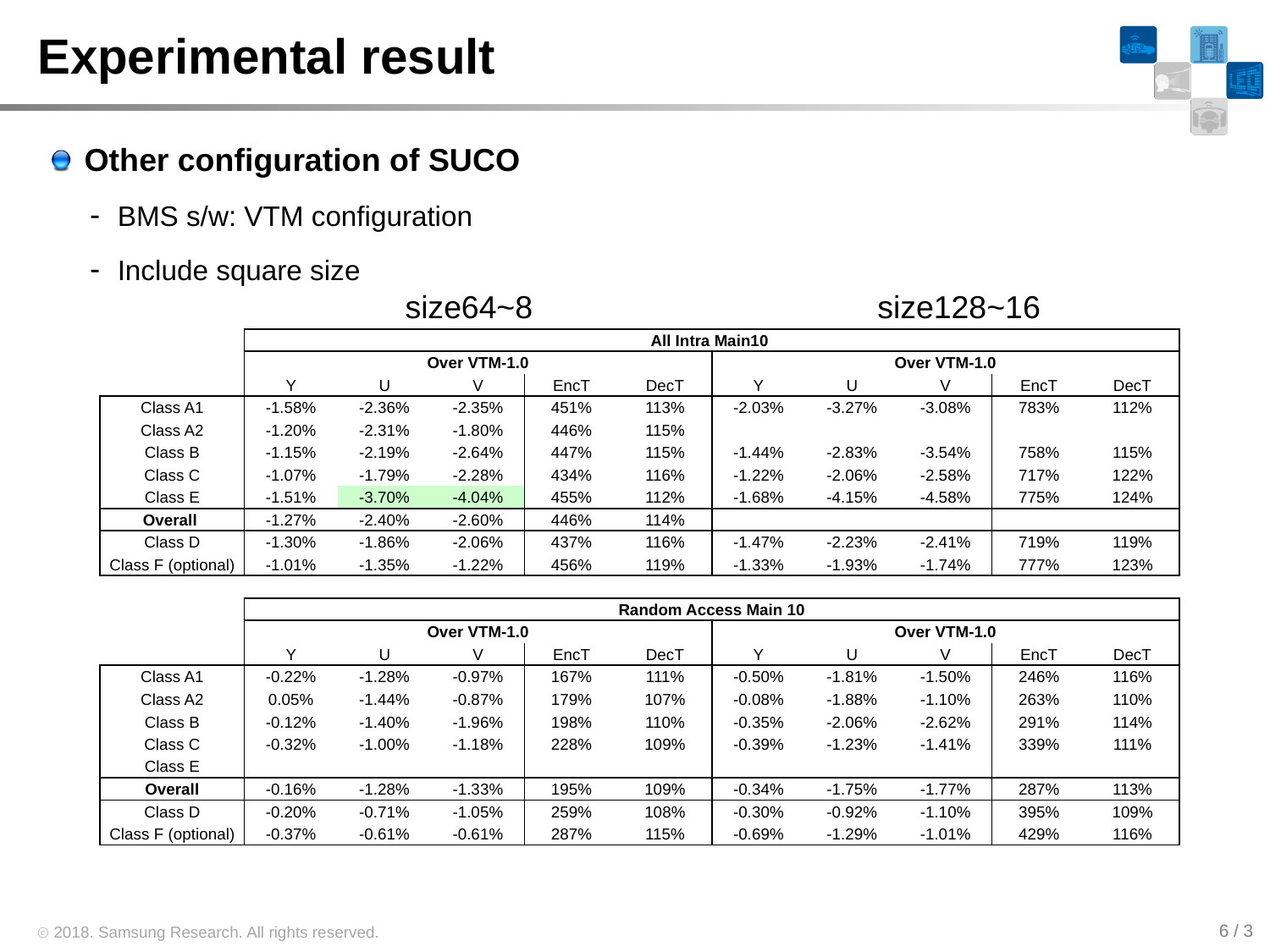

# Experimental result
Other configuration of SUCO
BMS s/w: VTM configuration
Include square size
size128~16

size64~8
|  | All Intra Main10 |  |  |  |  |  |  |  |  |  |
| --- | --- | --- | --- | --- | --- | --- | --- | --- | --- | --- |
|  | Over VTM-1.0 |  |  |  |  | Over VTM-1.0 |  |  |  |  |
|  | Y | U | V | EncT | DecT | Y | U | V | EncT | DecT |
| Class A1 | -1.58% | -2.36% | -2.35% | 451% | 113% | -2.03% | -3.27% | -3.08% | 783% | 112% |
| Class A2 | -1.20% | -2.31% | -1.80% | 446% | 115% |  |  |  |  |  |
| Class B | -1.15% | -2.19% | -2.64% | 447% | 115% | -1.44% | -2.83% | -3.54% | 758% | 115% |
| Class C | -1.07% | -1.79% | -2.28% | 434% | 116% | -1.22% | -2.06% | -2.58% | 717% | 122% |
| Class E | -1.51% | -3.70% | -4.04% | 455% | 112% | -1.68% | -4.15% | -4.58% | 775% | 124% |
| Overall | -1.27% | -2.40% | -2.60% | 446% | 114% |  |  |  |  |  |
| Class D | -1.30% | -1.86% | -2.06% | 437% | 116% | -1.47% | -2.23% | -2.41% | 719% | 119% |
| Class F (optional) | -1.01% | -1.35% | -1.22% | 456% | 119% | -1.33% | -1.93% | -1.74% | 777% | 123% |
|  |  |  |  |  |  |  |  |  |  |  |
|  | Random Access Main 10 |  |  |  |  |  |  |  |  |  |
|  | Over VTM-1.0 |  |  |  |  | Over VTM-1.0 |  |  |  |  |
|  | Y | U | V | EncT | DecT | Y | U | V | EncT | DecT |
| Class A1 | -0.22% | -1.28% | -0.97% | 167% | 111% | -0.50% | -1.81% | -1.50% | 246% | 116% |
| Class A2 | 0.05% | -1.44% | -0.87% | 179% | 107% | -0.08% | -1.88% | -1.10% | 263% | 110% |
| Class B | -0.12% | -1.40% | -1.96% | 198% | 110% | -0.35% | -2.06% | -2.62% | 291% | 114% |
| Class C | -0.32% | -1.00% | -1.18% | 228% | 109% | -0.39% | -1.23% | -1.41% | 339% | 111% |
| Class E |  |  |  |  |  |  |  |  |  |  |
| Overall | -0.16% | -1.28% | -1.33% | 195% | 109% | -0.34% | -1.75% | -1.77% | 287% | 113% |
| Class D | -0.20% | -0.71% | -1.05% | 259% | 108% | -0.30% | -0.92% | -1.10% | 395% | 109% |
| Class F (optional) | -0.37% | -0.61% | -0.61% | 287% | 115% | -0.69% | -1.29% | -1.01% | 429% | 116% |
6 / 3